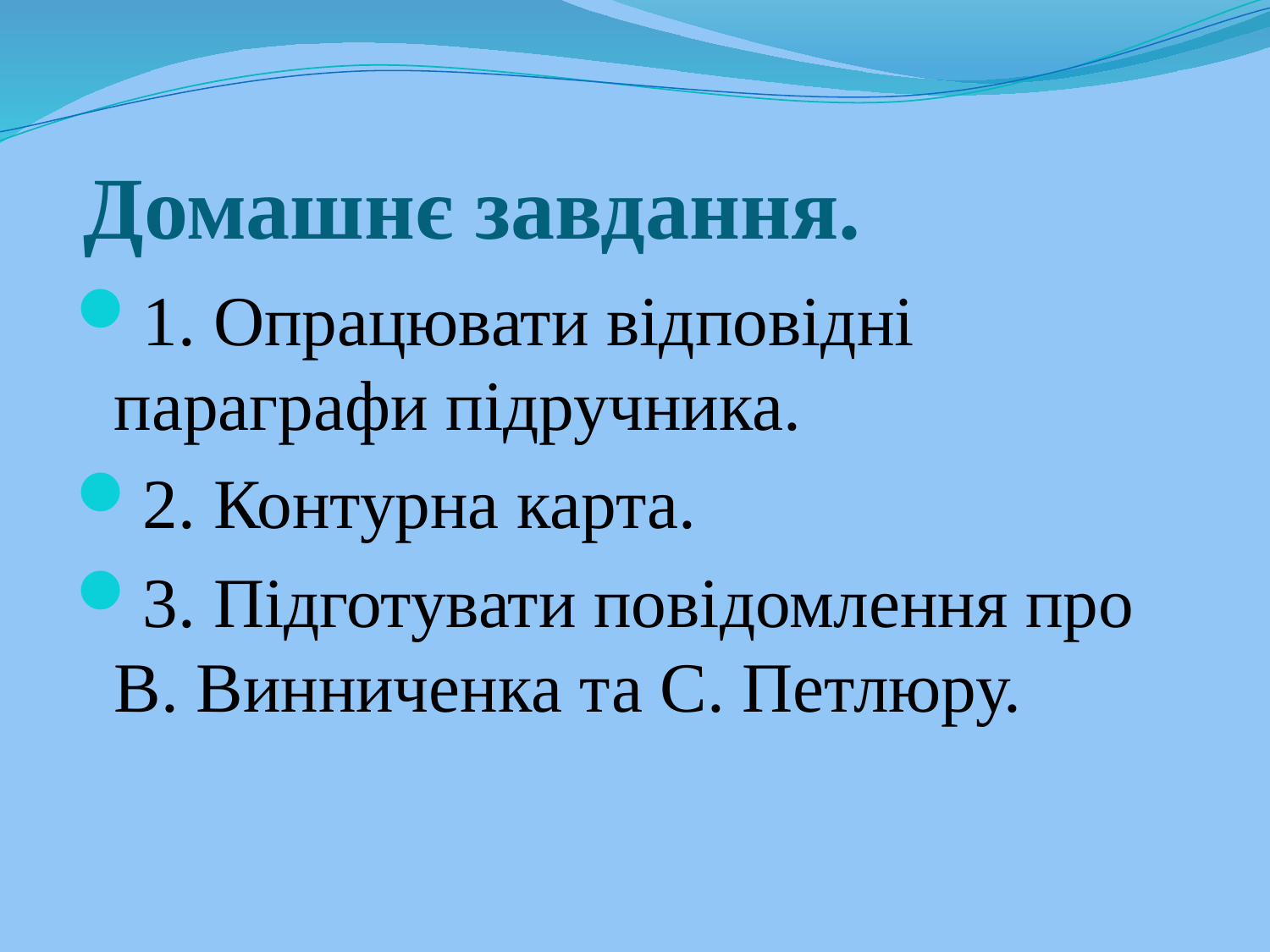

# Домашнє завдання.
1. Опрацювати відповідні параграфи підручника.
2. Контурна карта.
3. Підготувати повідомлення про  В. Винниченка та С. Петлюру.